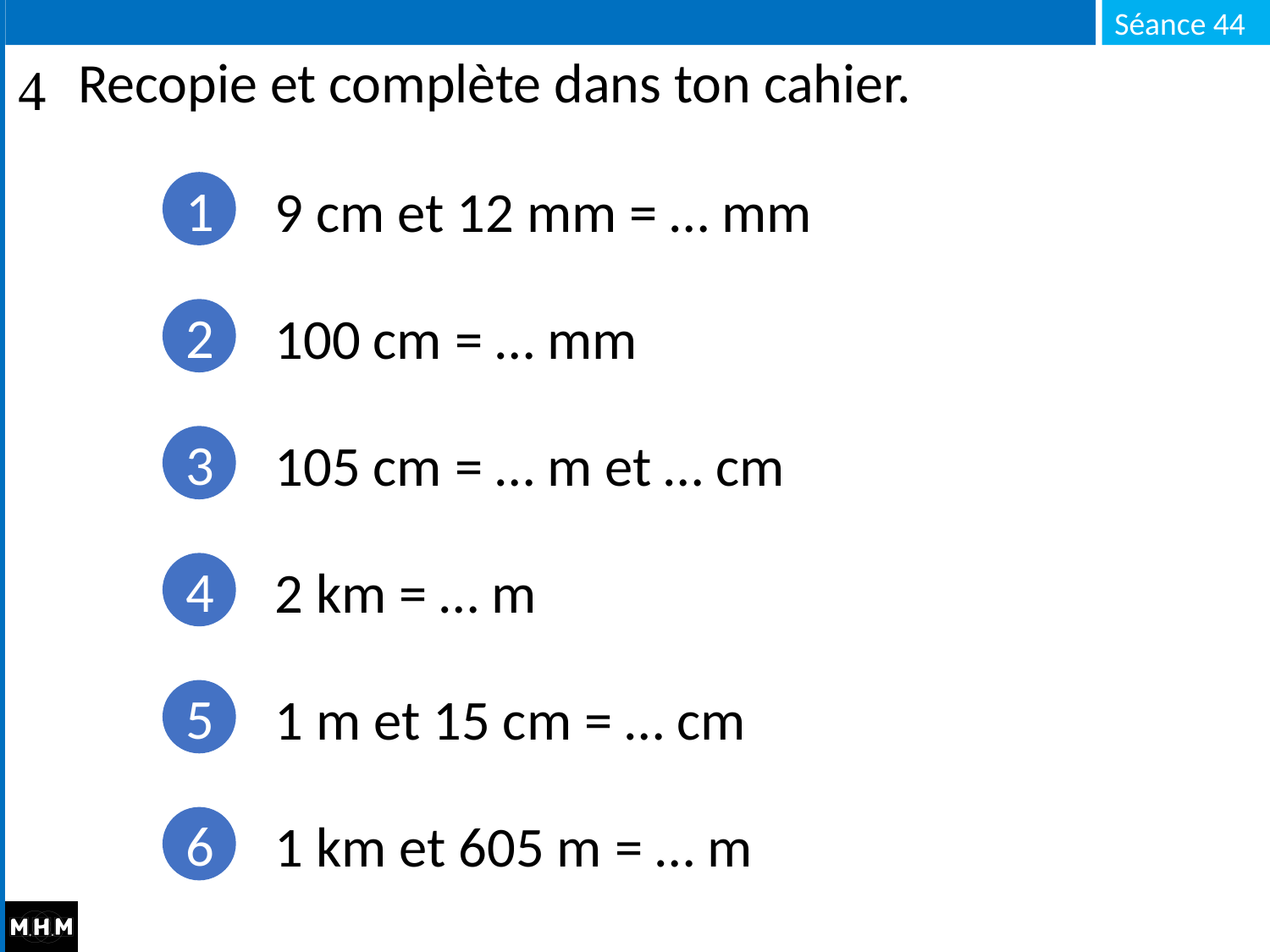

# Recopie et complète dans ton cahier.
9 cm et 12 mm = … mm
1
100 cm = … mm
2
105 cm = … m et … cm
3
2 km = … m
4
1 m et 15 cm = … cm
5
1 km et 605 m = … m
6